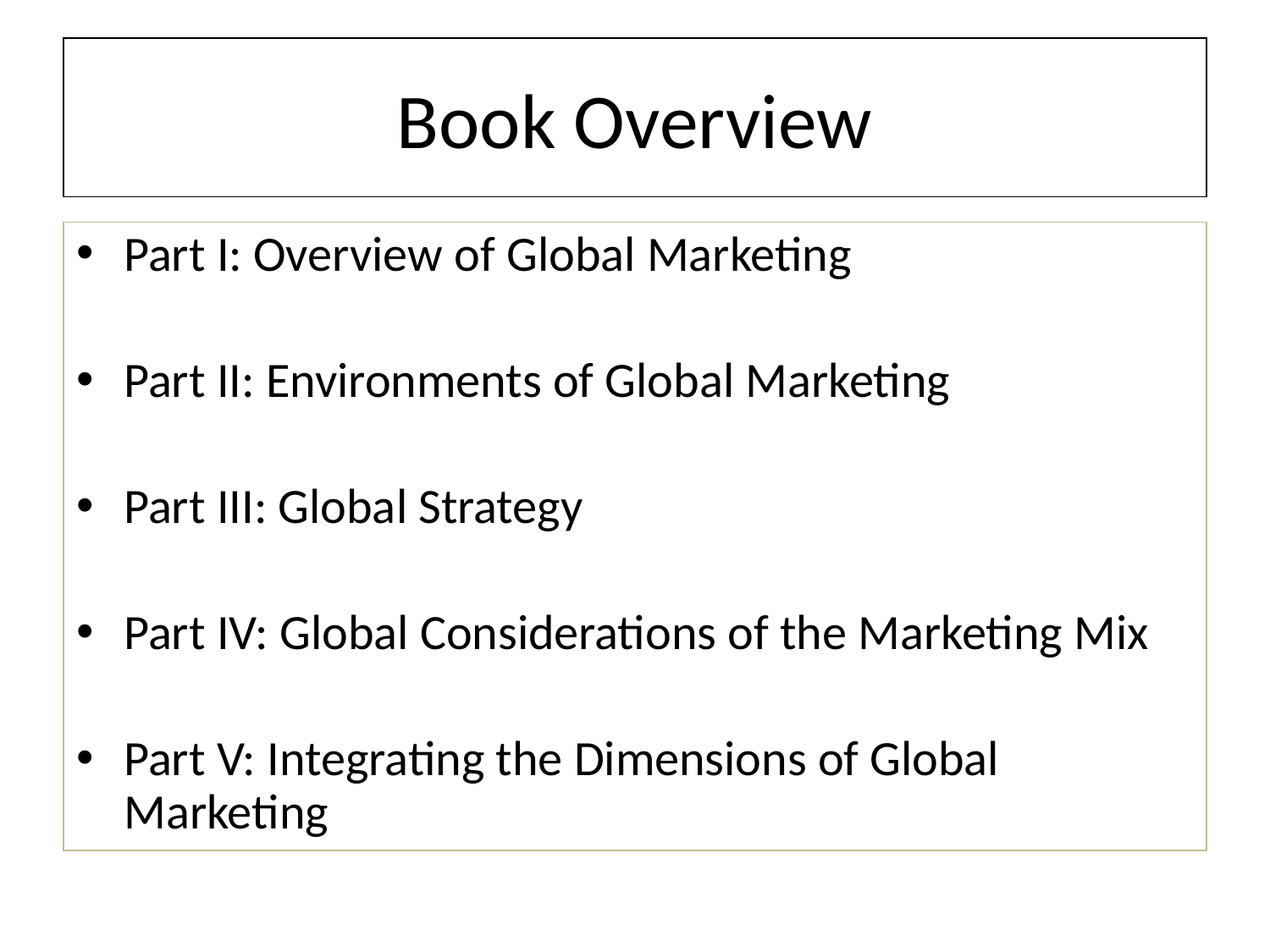

# Book Overview
Part I: Overview of Global Marketing

Part II: Environments of Global Marketing

Part III: Global Strategy

Part IV: Global Considerations of the Marketing Mix

Part V: Integrating the Dimensions of Global Marketing